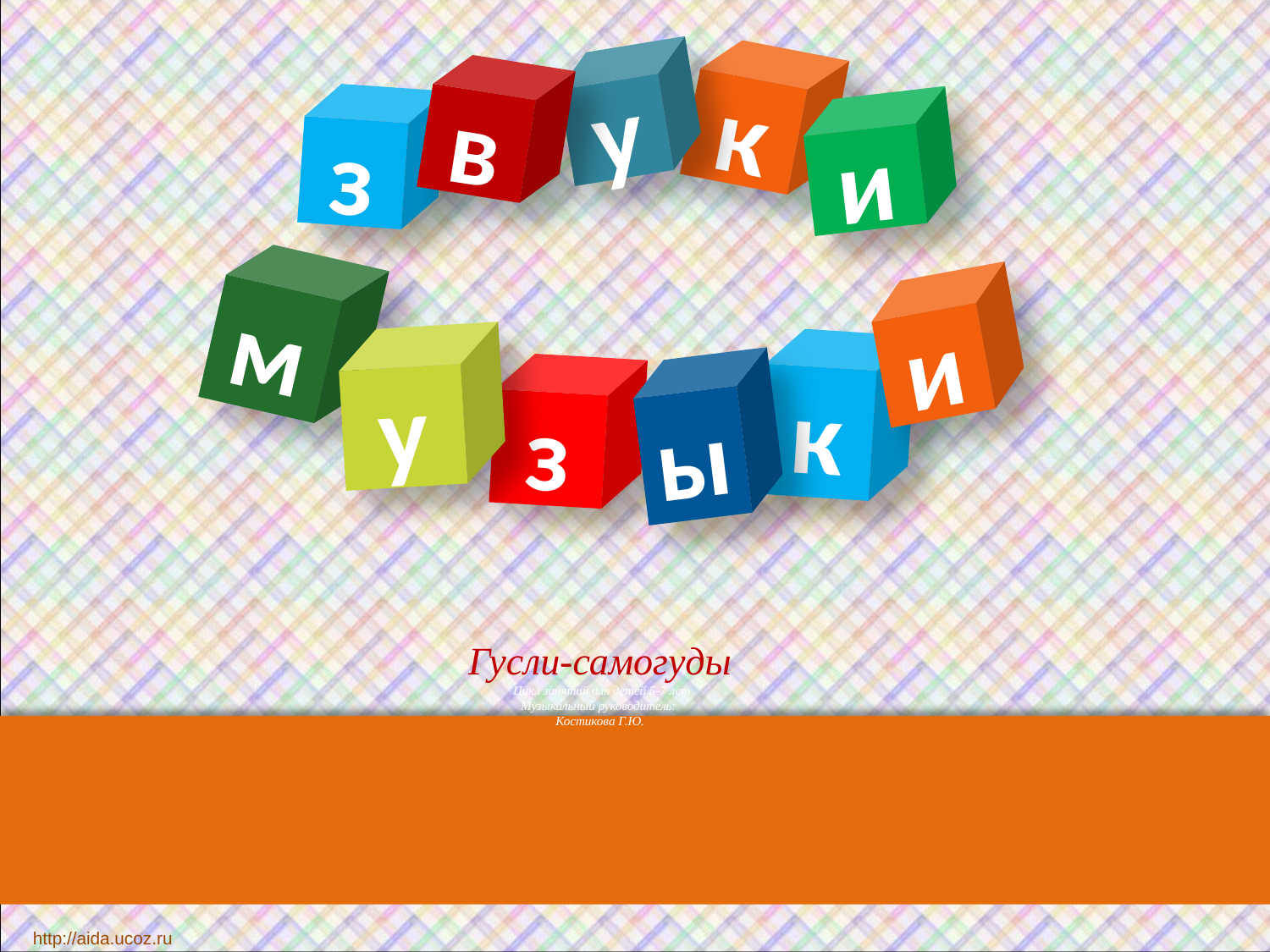

к
у
в
з
и
м
и
у
к
ы
з
# Гусли-самогуды Цикл занятий для детей 5-7 лет Музыкальный руководитель: Костикова Г.Ю.

http://aida.ucoz.ru